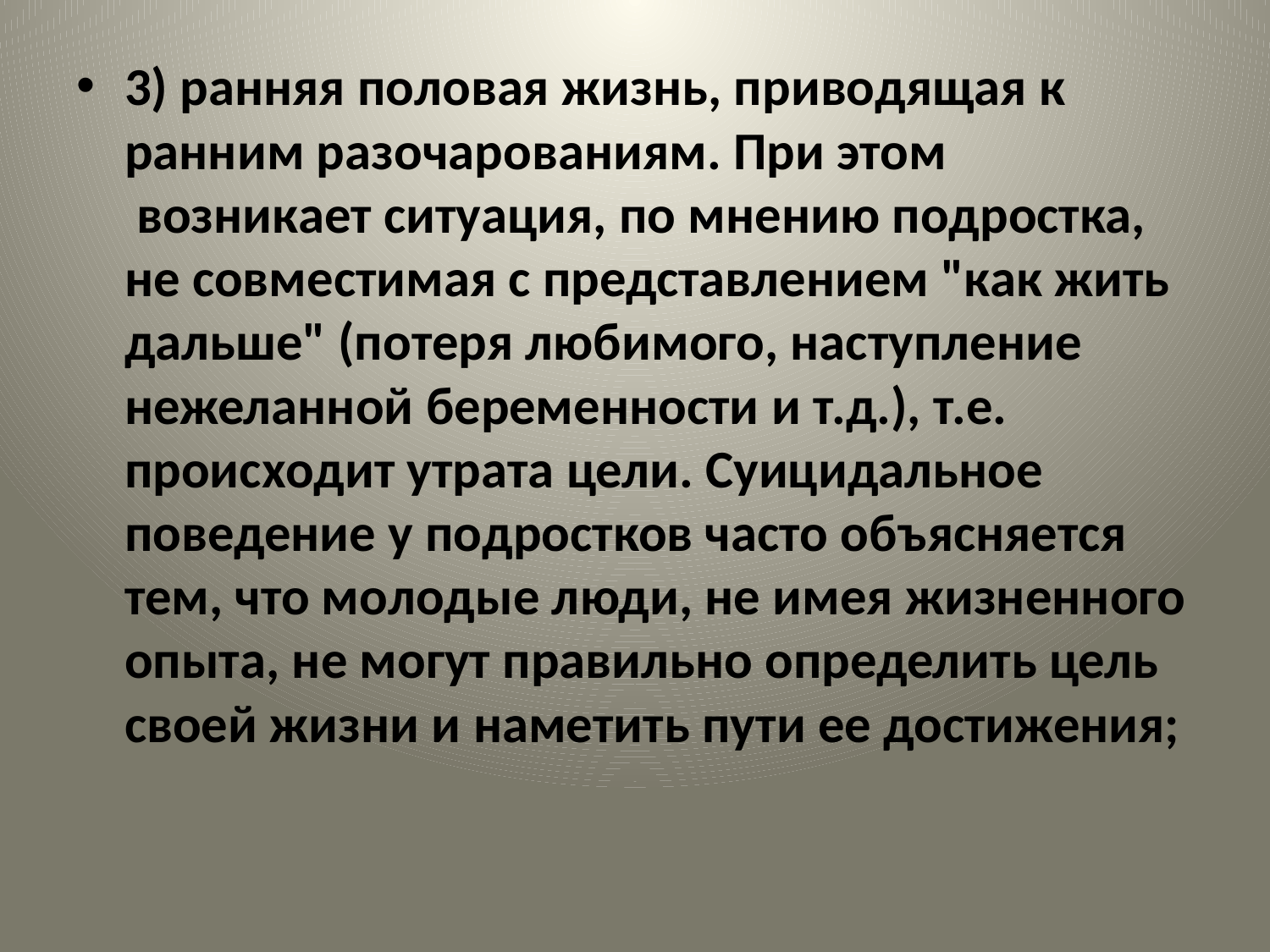

#
3) ранняя половая жизнь, приводящая к ранним разочарованиям. При этом  возникает ситуация, по мнению подростка, не совместимая с представлением "как жить дальше" (потеря любимого, наступление нежеланной беременности и т.д.), т.е. происходит утрата цели. Суицидальное поведение у подростков часто объясняется тем, что молодые люди, не имея жизненного опыта, не могут правильно определить цель своей жизни и наметить пути ее достижения;